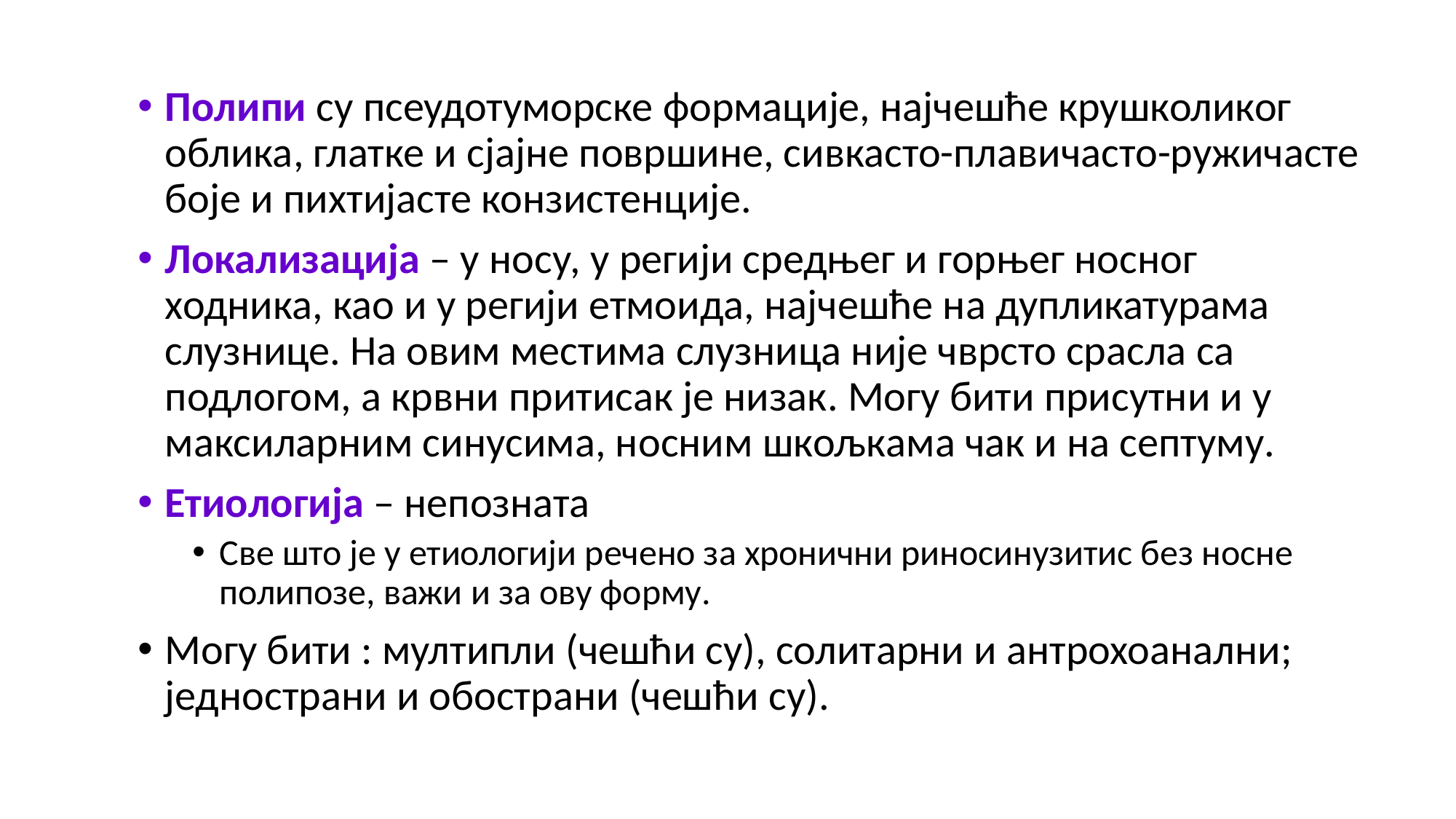

Полипи су псеудотуморске формације, најчешће крушколиког облика, глатке и сјајне површине, сивкасто-плавичасто-ружичасте боје и пихтијасте конзистенције.
Локализација – у носу, у регији средњег и горњег носног ходника, као и у регији етмоида, најчешће на дупликатурама слузнице. На овим местима слузница није чврсто срасла са подлогом, а крвни притисак је низак. Могу бити присутни и у максиларним синусима, носним шкољкама чак и на септуму.
Етиологија – непозната
Све што је у етиологији речено за хронични риносинузитис без носне полипозе, важи и за ову форму.
Могу бити : мултипли (чешћи су), солитарни и антрохоанални; једнострани и обострани (чешћи су).